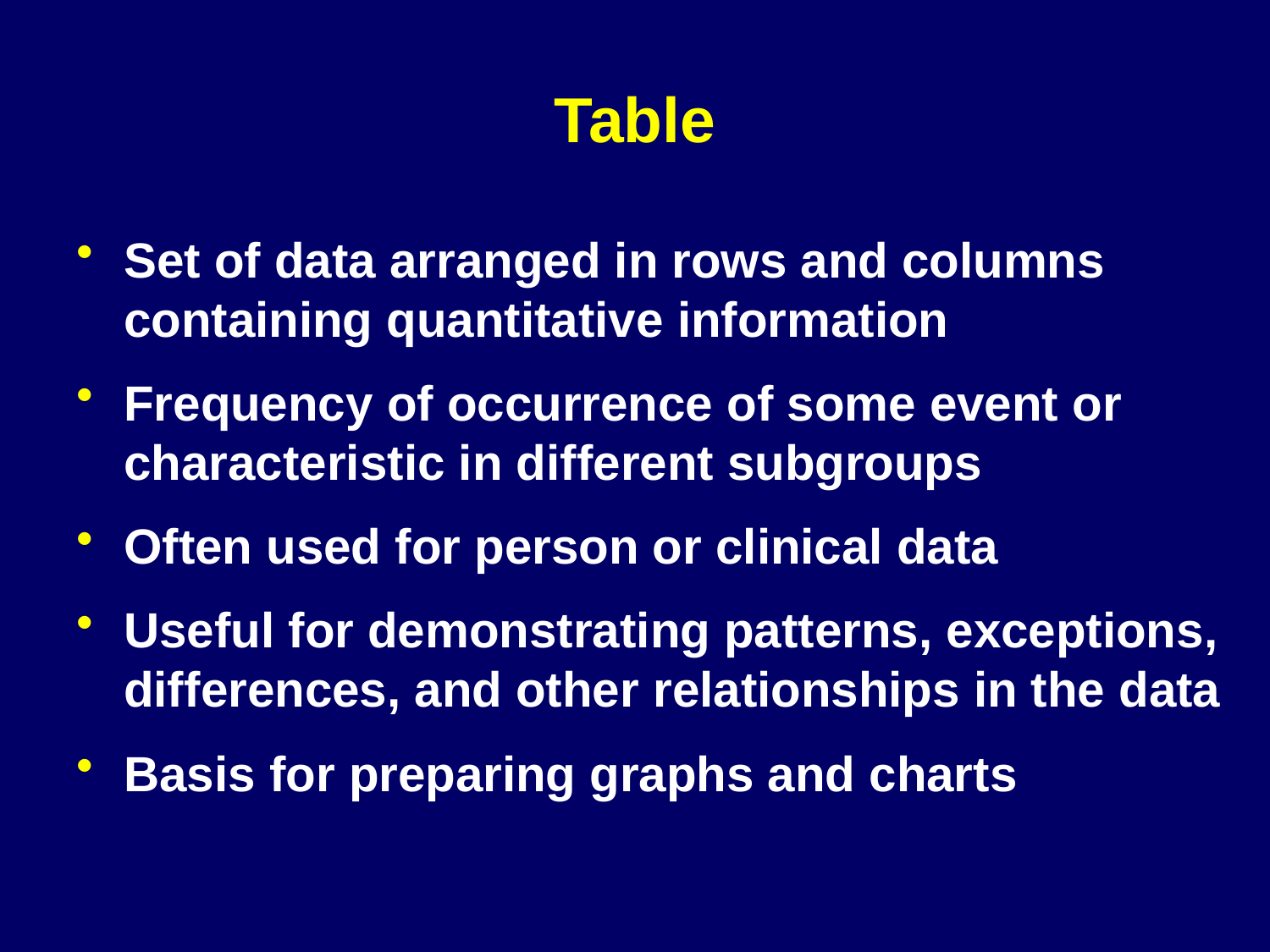

# Table
Set of data arranged in rows and columns containing quantitative information
Frequency of occurrence of some event or characteristic in different subgroups
Often used for person or clinical data
Useful for demonstrating patterns, exceptions, differences, and other relationships in the data
Basis for preparing graphs and charts